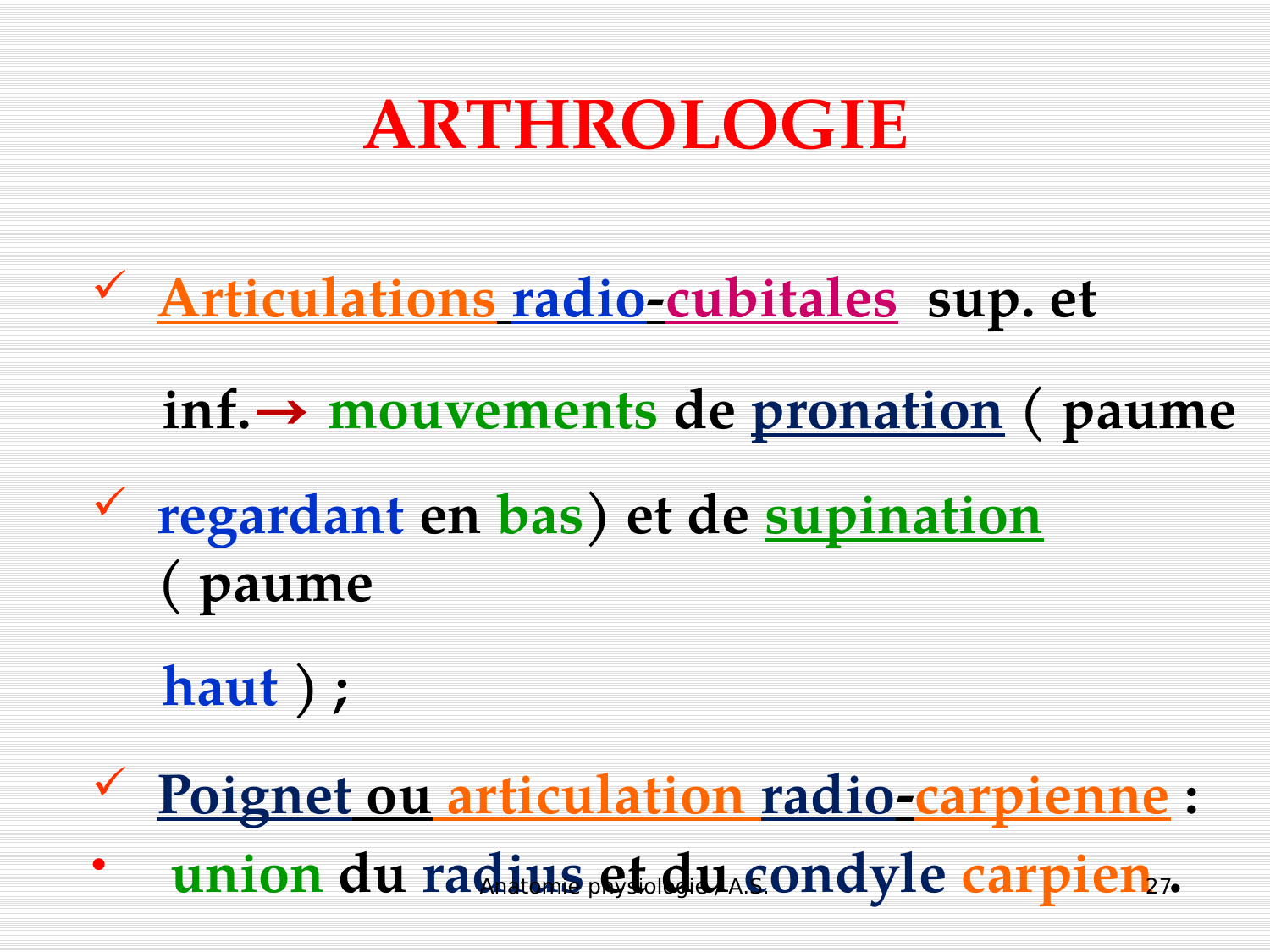

# ARTHROLOGIE
Articulations radio-cubitales  sup. et

     inf.→ mouvements de pronation ( paume

regardant en bas) et de supination ( paume

     haut ) ;

Poignet ou articulation radio-carpienne :
 union du radius et du condyle carpien .

Anatomie physiologie / A.S.
27